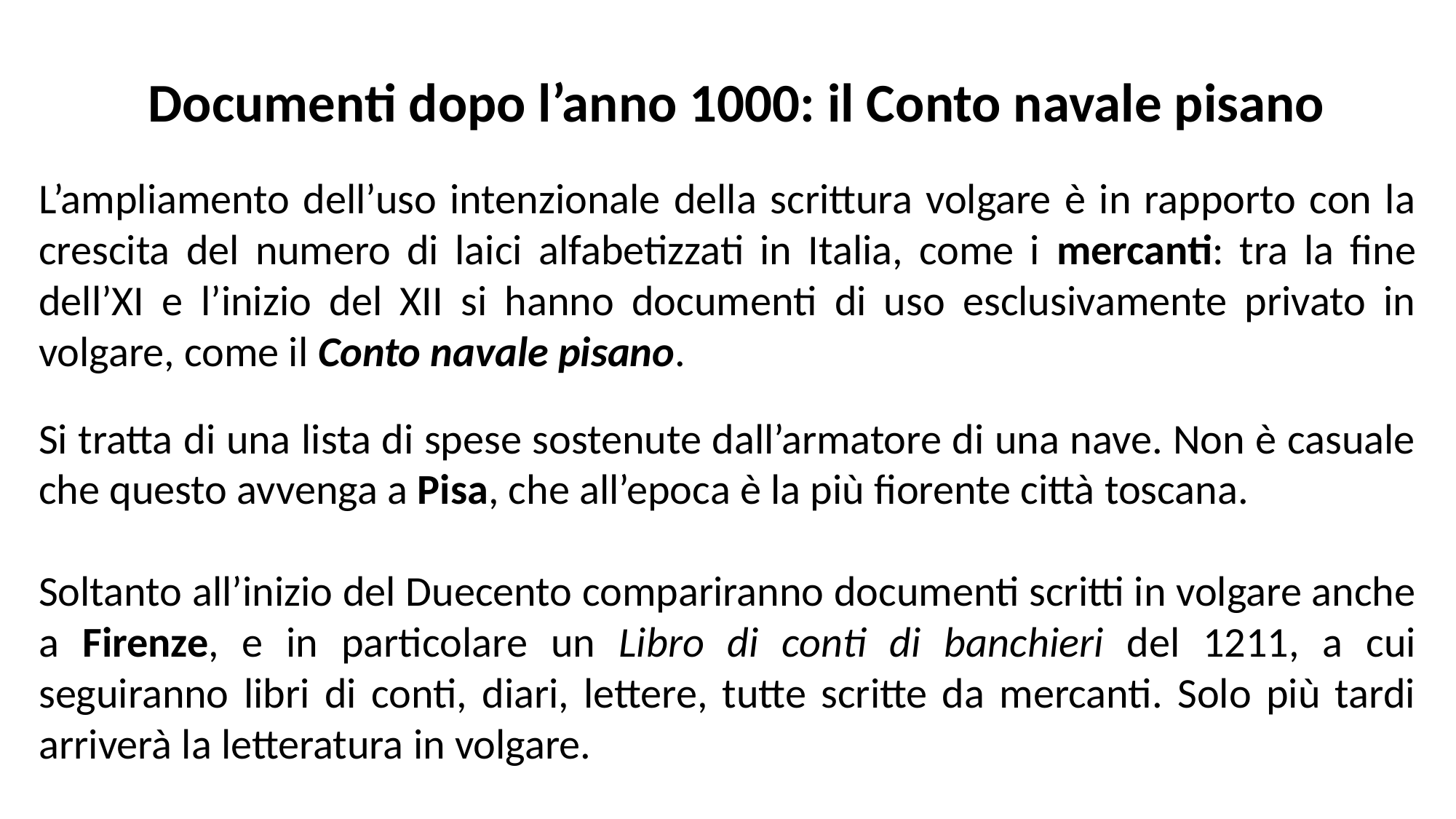

Documenti dopo l’anno 1000: il Conto navale pisano
L’ampliamento dell’uso intenzionale della scrittura volgare è in rapporto con la crescita del numero di laici alfabetizzati in Italia, come i mercanti: tra la fine dell’XI e l’inizio del XII si hanno documenti di uso esclusivamente privato in volgare, come il Conto navale pisano.

Si tratta di una lista di spese sostenute dall’armatore di una nave. Non è casuale che questo avvenga a Pisa, che all’epoca è la più fiorente città toscana.

Soltanto all’inizio del Duecento compariranno documenti scritti in volgare anche a Firenze, e in particolare un Libro di conti di banchieri del 1211, a cui seguiranno libri di conti, diari, lettere, tutte scritte da mercanti. Solo più tardi arriverà la letteratura in volgare.